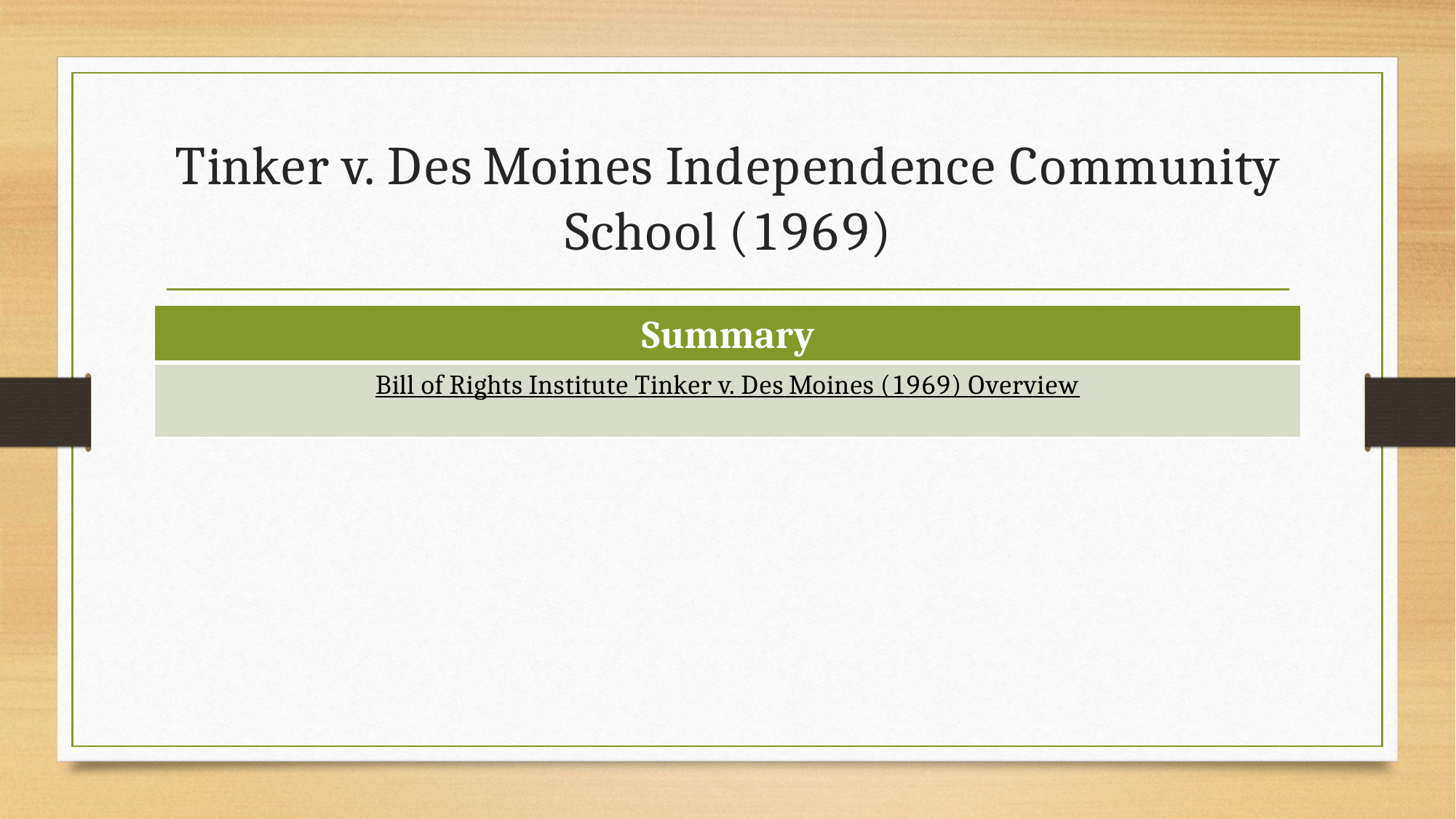

# Tinker v. Des Moines Independence Community School (1969)
| Summary |
| --- |
| Bill of Rights Institute Tinker v. Des Moines (1969) Overview |